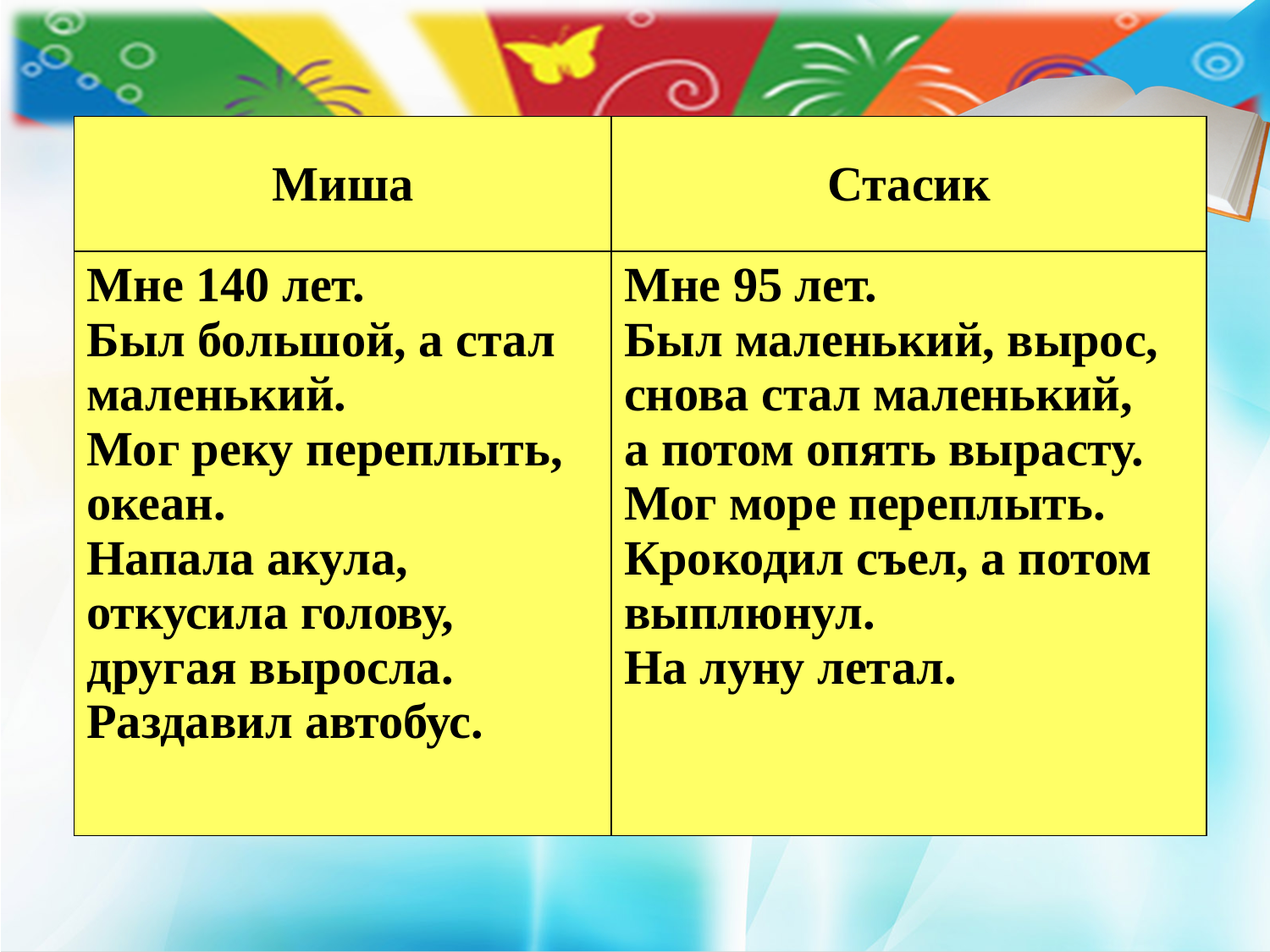

| Миша | Стасик |
| --- | --- |
| Мне 140 лет. Был большой, а стал маленький. Мог реку переплыть, океан. Напала акула, откусила голову, другая выросла. Раздавил автобус. | Мне 95 лет. Был маленький, вырос, снова стал маленький, а потом опять вырасту. Мог море переплыть. Крокодил съел, а потом выплюнул. На луну летал. |